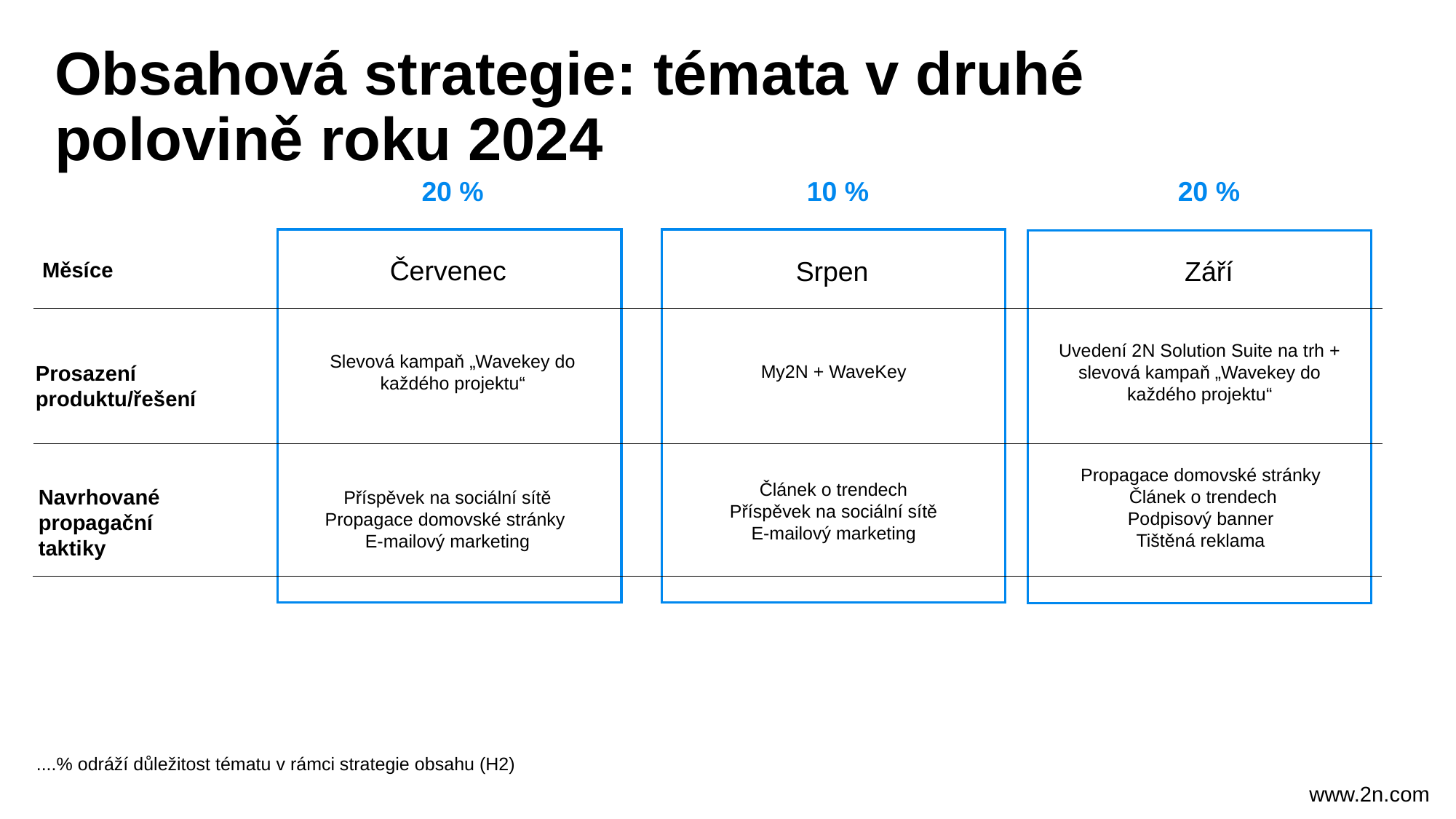

Obsahová strategie: témata v druhé polovině roku 2024
20 %
10 %
20 %

Červenec
Srpen
Září
Měsíce
Uvedení 2N Solution Suite na trh + slevová kampaň „Wavekey do každého projektu“

Slevová kampaň „Wavekey do každého projektu“
My2N + WaveKey
Prosazení produktu/řešení
Propagace domovské stránky
Článek o trendech
Podpisový banner
Tištěná reklama
Článek o trendech
Příspěvek na sociální sítě
E-mailový marketing
Navrhované propagační
taktiky
Příspěvek na sociální sítě
Propagace domovské stránky
E-mailový marketing
....% odráží důležitost tématu v rámci strategie obsahu (H2)